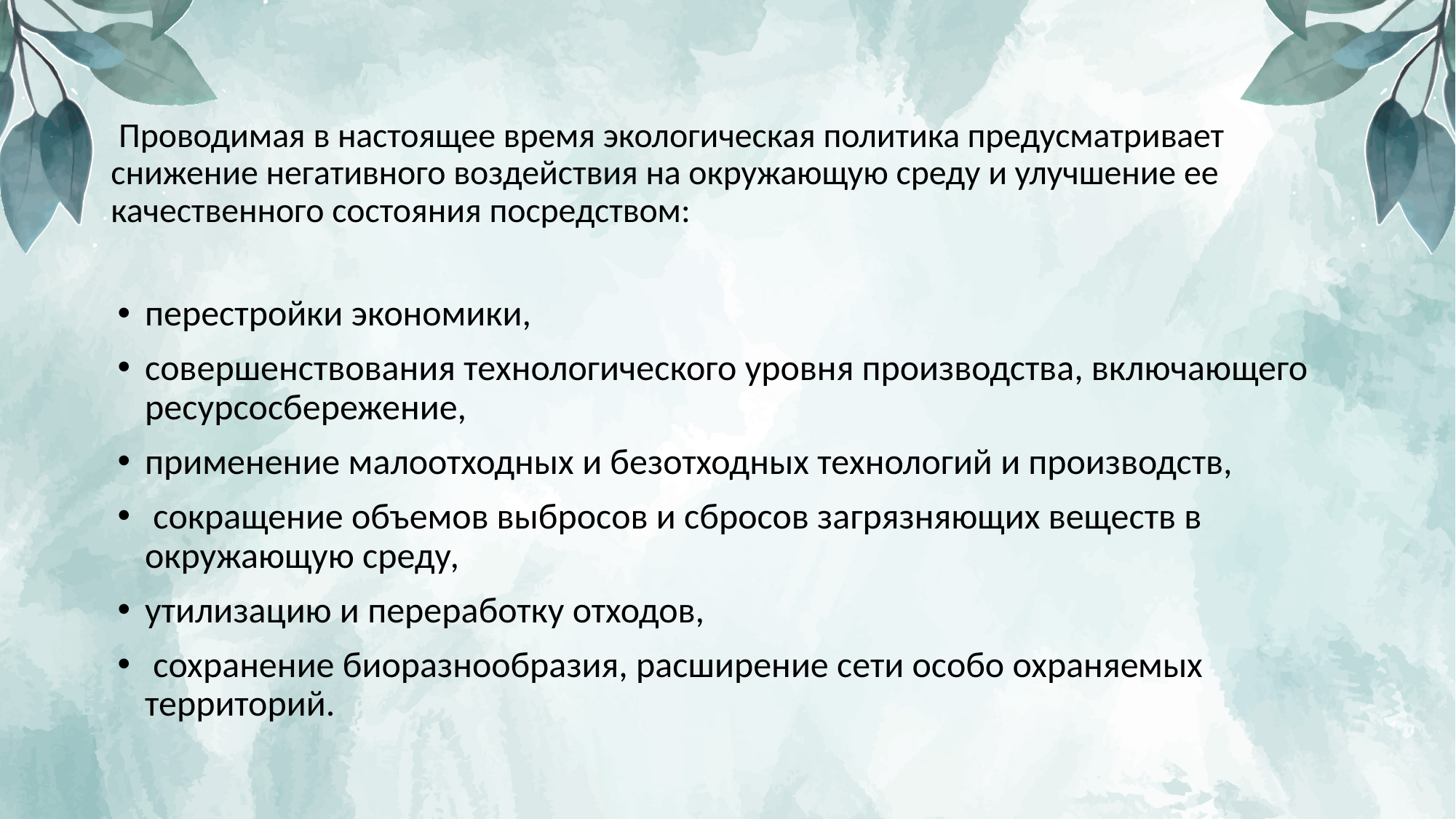

# Проводимая в настоящее время экологическая политика предусматривает снижение негативного воздействия на окружающую среду и улучшение ее качественного состояния посредством:
перестройки экономики,
совершенствования технологического уровня производства, включающего ресурсосбережение,
применение малоотходных и безотходных технологий и производств,
 сокращение объемов выбросов и сбросов загрязняющих веществ в окружающую среду,
утилизацию и переработку отходов,
 сохранение биоразнообразия, расширение сети особо охраняемых территорий.